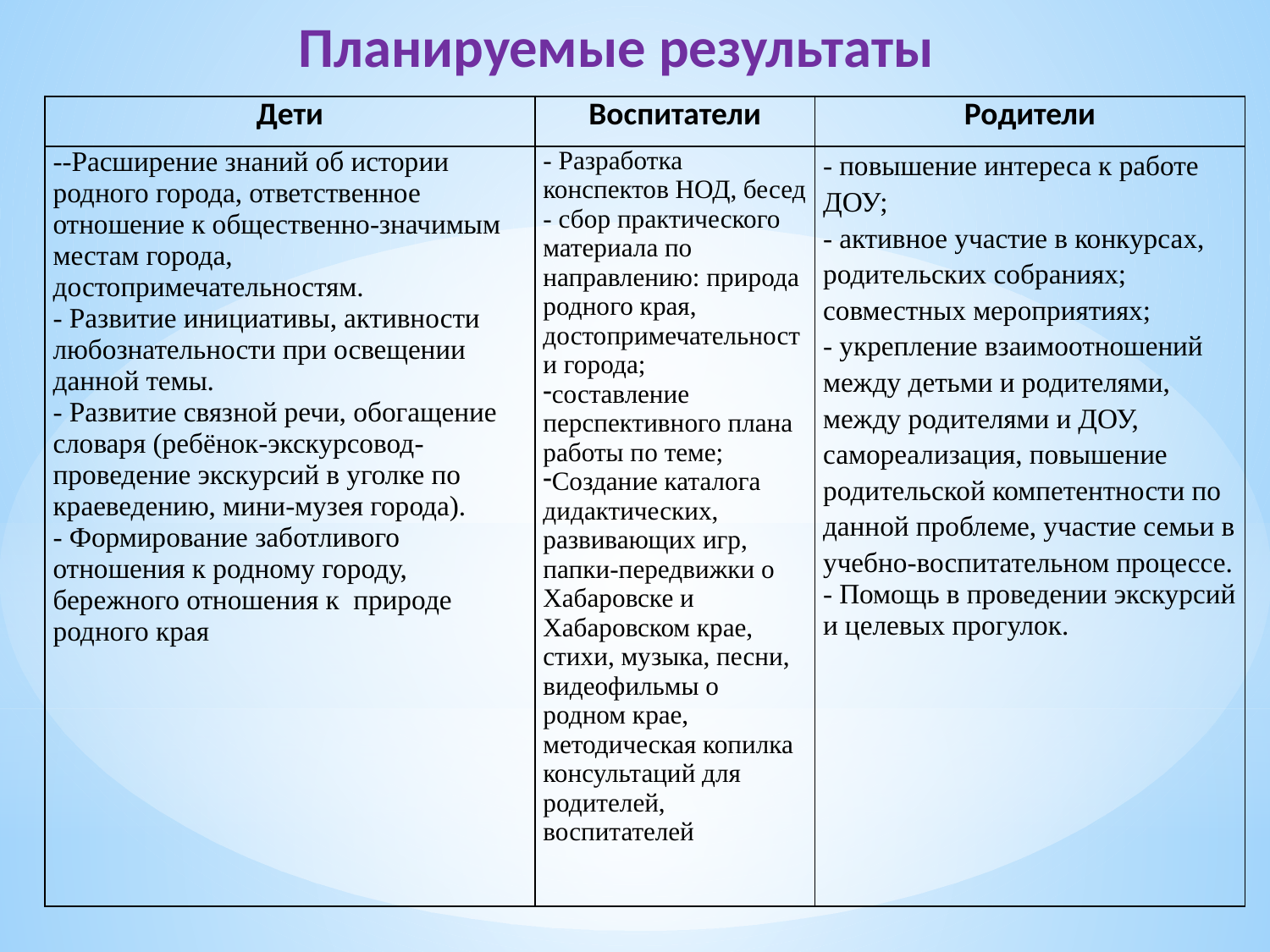

Планируемые результаты

| Дети | Воспитатели | Родители |
| --- | --- | --- |
| --Расширение знаний об истории родного города, ответственное отношение к общественно-значимым местам города, достопримечательностям. - Развитие инициативы, активности любознательности при освещении данной темы. - Развитие связной речи, обогащение словаря (ребёнок-экскурсовод-проведение экскурсий в уголке по краеведению, мини-музея города). - Формирование заботливого отношения к родному городу, бережного отношения к природе родного края | - Разработка конспектов НОД, бесед - сбор практического материала по направлению: природа родного края, достопримечательности города; составление перспективного плана работы по теме; Создание каталога дидактических, развивающих игр, папки-передвижки о Хабаровске и Хабаровском крае, стихи, музыка, песни, видеофильмы о родном крае, методическая копилка консультаций для родителей, воспитателей | - повышение интереса к работе ДОУ; - активное участие в конкурсах, родительских собраниях; совместных мероприятиях; - укрепление взаимоотношений между детьми и родителями, между родителями и ДОУ, самореализация, повышение родительской компетентности по данной проблеме, участие семьи в учебно-воспитательном процессе. - Помощь в проведении экскурсий и целевых прогулок. |